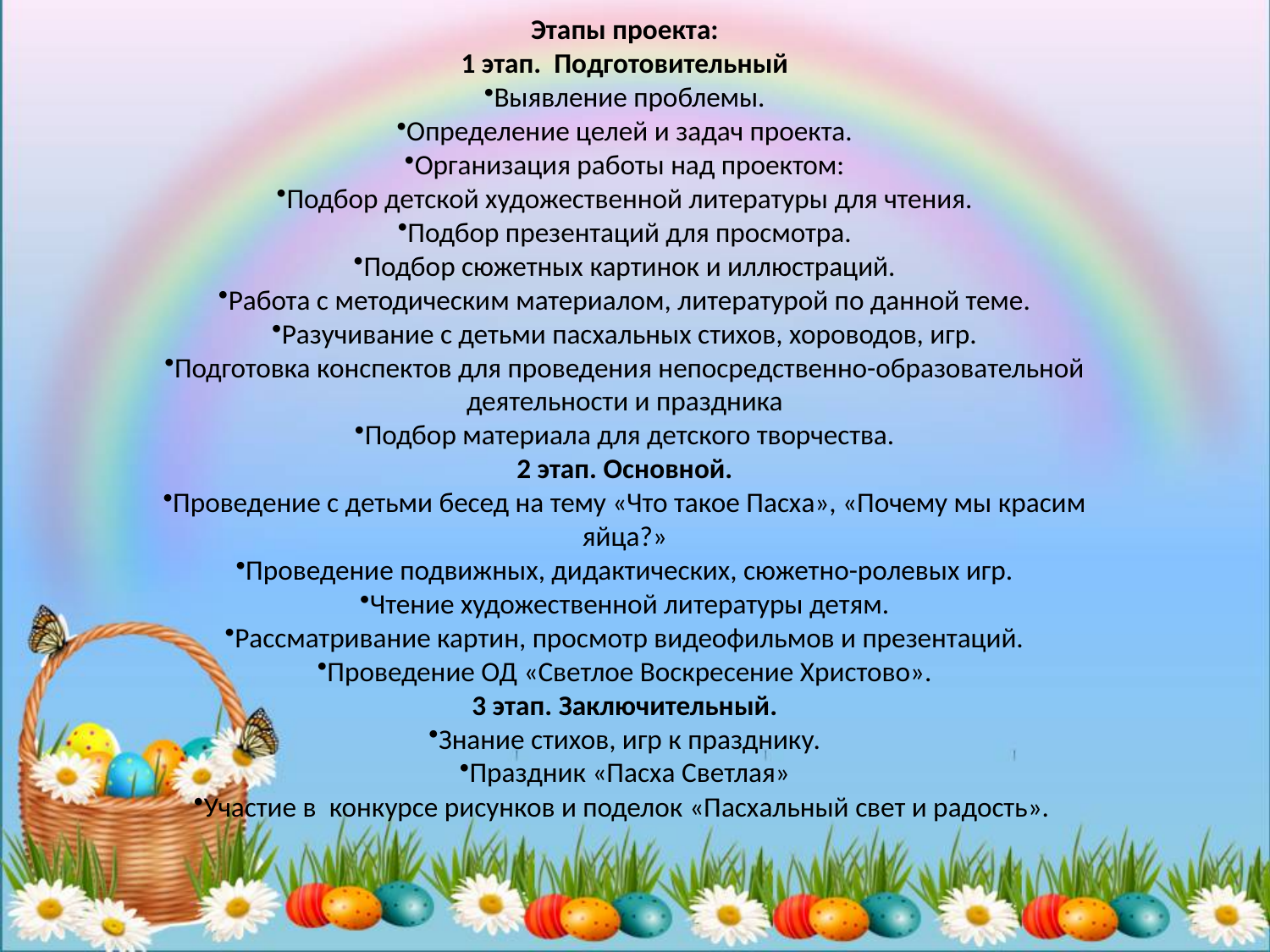

Этапы проекта:
1 этап.  Подготовительный
Выявление проблемы.
Определение целей и задач проекта.
Организация работы над проектом:
Подбор детской художественной литературы для чтения.
Подбор презентаций для просмотра.
Подбор сюжетных картинок и иллюстраций.
Работа с методическим материалом, литературой по данной теме.
Разучивание с детьми пасхальных стихов, хороводов, игр.
Подготовка конспектов для проведения непосредственно-образовательной деятельности и праздника
Подбор материала для детского творчества.
2 этап. Основной.
Проведение с детьми бесед на тему «Что такое Пасха», «Почему мы красим яйца?»
Проведение подвижных, дидактических, сюжетно-ролевых игр.
Чтение художественной литературы детям.
Рассматривание картин, просмотр видеофильмов и презентаций.
Проведение ОД «Светлое Воскресение Христово».
3 этап. Заключительный.
Знание стихов, игр к празднику.
Праздник «Пасха Светлая»
Участие в  конкурсе рисунков и поделок «Пасхальный свет и радость».